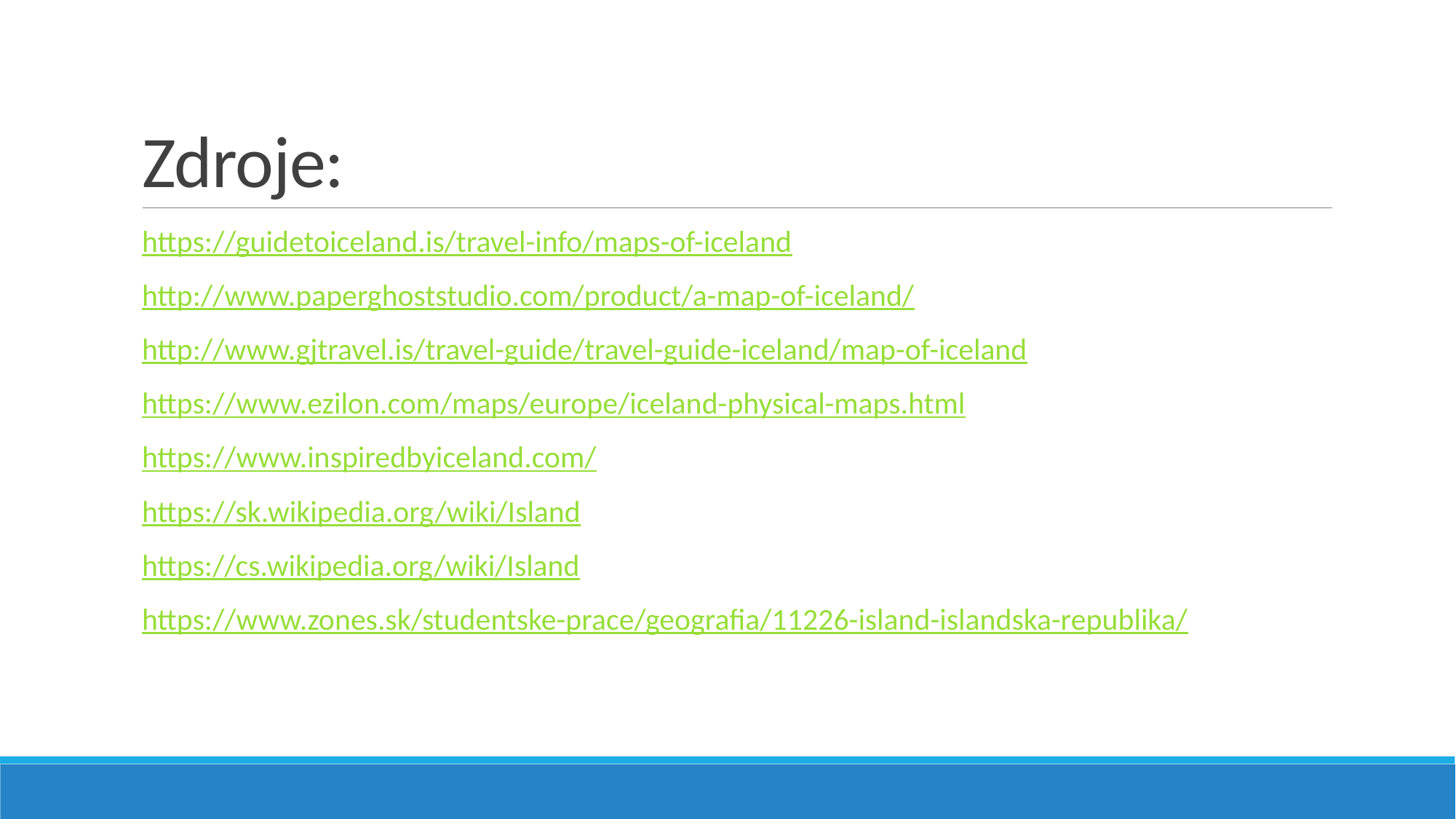

# Zdroje:
https://guidetoiceland.is/travel-info/maps-of-iceland
http://www.paperghoststudio.com/product/a-map-of-iceland/
http://www.gjtravel.is/travel-guide/travel-guide-iceland/map-of-iceland
https://www.ezilon.com/maps/europe/iceland-physical-maps.html
https://www.inspiredbyiceland.com/
https://sk.wikipedia.org/wiki/Island
https://cs.wikipedia.org/wiki/Island
https://www.zones.sk/studentske-prace/geografia/11226-island-islandska-republika/